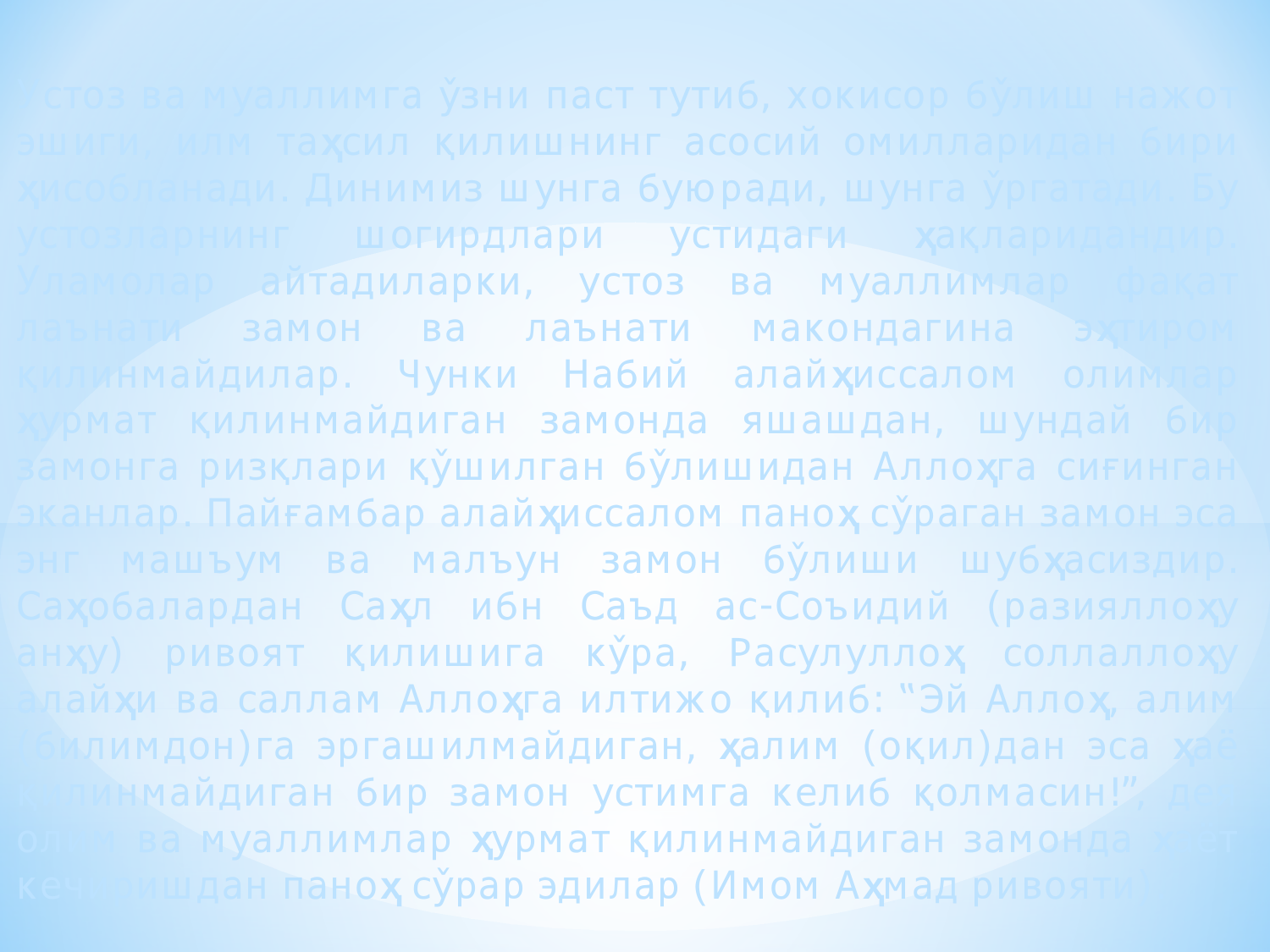

Устоз ва муаллимга ўзни паст тутиб, хокисор бўлиш нажот эшиги, илм таҳсил қилишнинг асосий омилларидан бири ҳисобланади. Динимиз шунга буюради, шунга ўргатади. Бу устозларнинг шогирдлари устидаги ҳақларидандир. Уламолар айтадиларки, устоз ва муаллимлар фақат лаънати замон ва лаънати макондагина эҳтиром қилинмайдилар. Чунки Набий алайҳиссалом олимлар ҳурмат қилинмайдиган замонда яшашдан, шундай бир замонга ризқлари қўшилган бўлишидан Аллоҳга сиғинган эканлар. Пайғамбар алайҳиссалом паноҳ сўраган замон эса энг машъум ва малъун замон бўлиши шубҳасиздир. Саҳобалардан Саҳл ибн Саъд ас-Соъидий (разияллоҳу анҳу) ривоят қилишига кўра, Расулуллоҳ соллаллоҳу алайҳи ва саллам Аллоҳга илтижо қилиб: “Эй Аллоҳ, алим (билимдон)га эргашилмайдиган, ҳалим (оқил)дан эса ҳаё қилинмайдиган бир замон устимга келиб қолмасин!”, дея олим ва муаллимлар ҳурмат қилинмайдиган замонда ҳаёт кечиришдан паноҳ сўрар эдилар (Имом Аҳмад ривояти).